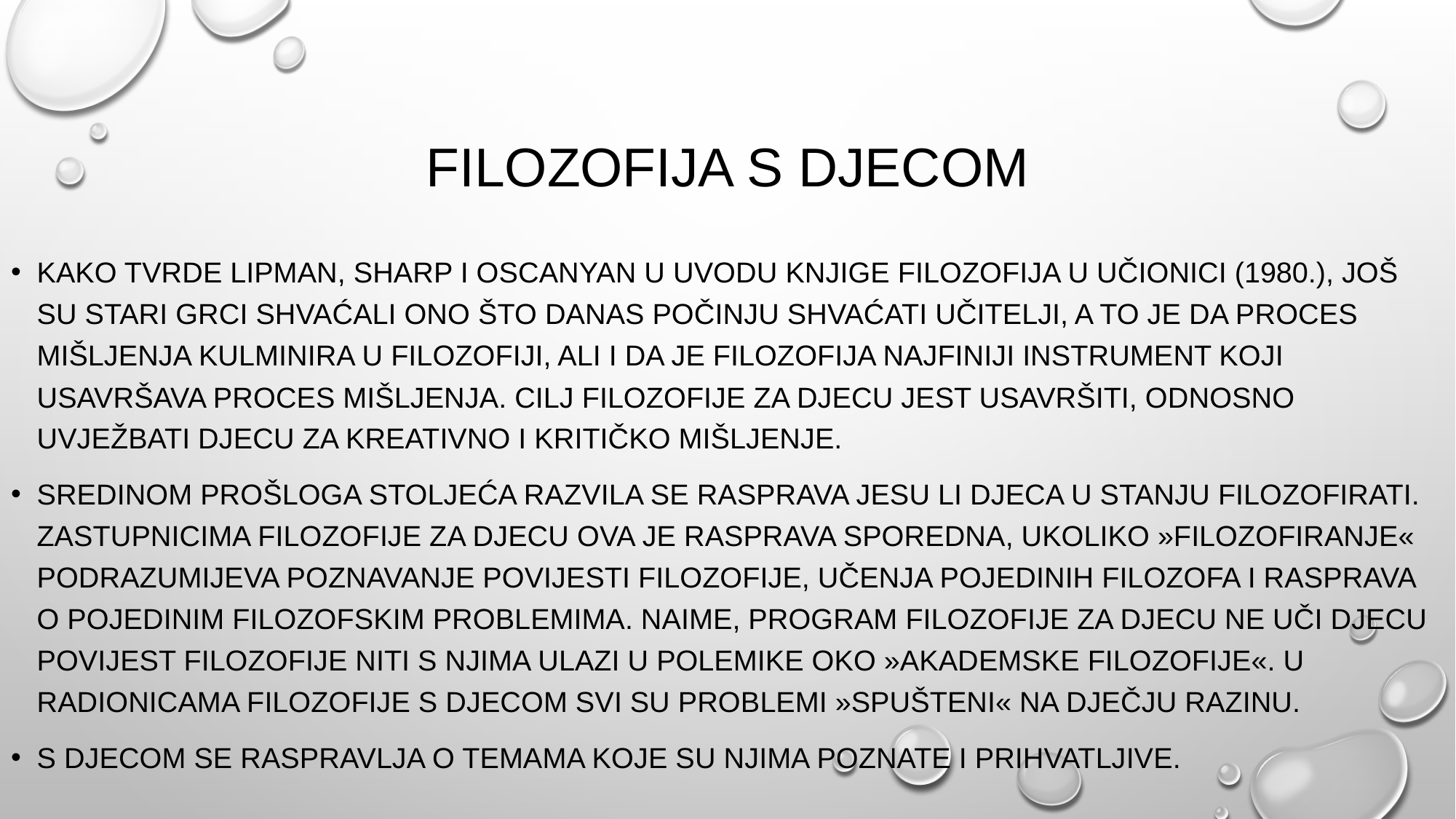

# Filozofija s djecom
Kako tvrde Lipman, Sharp i Oscanyan u uvodu knjige Filozofija u učionici (1980.), još su stari Grci shvaćali ono što danas počinju shvaćati učitelji, a to je da proces mišljenja kulminira u filozofiji, ali i da je filozofija najfiniji instrument koji usavršava proces mišljenja. Cilj filozofije za djecu jest usavršiti, odnosno uvježbati djecu za kreativno i kritičko mišljenje.
Sredinom prošloga stoljeća razvila se rasprava jesu li djeca u stanju filozofirati. Zastupnicima filozofije za djecu ova je rasprava sporedna, ukoliko »filozofiranje« podrazuMijeva poznavanje povijesti filozofije, učenja pojedinih filozofa i rasprava o pojedinim filozofskim problemima. Naime, program filozofije za djecu ne uči djecu povijest filozofije niti s njima ulazi u polemike oko »akademske filozofije«. U radionicama filozofije s djecom svi su problemi »spušteni« na dječju razinu.
S djecom se raspravlja o temama koje su njima poznate i prihvatljive.